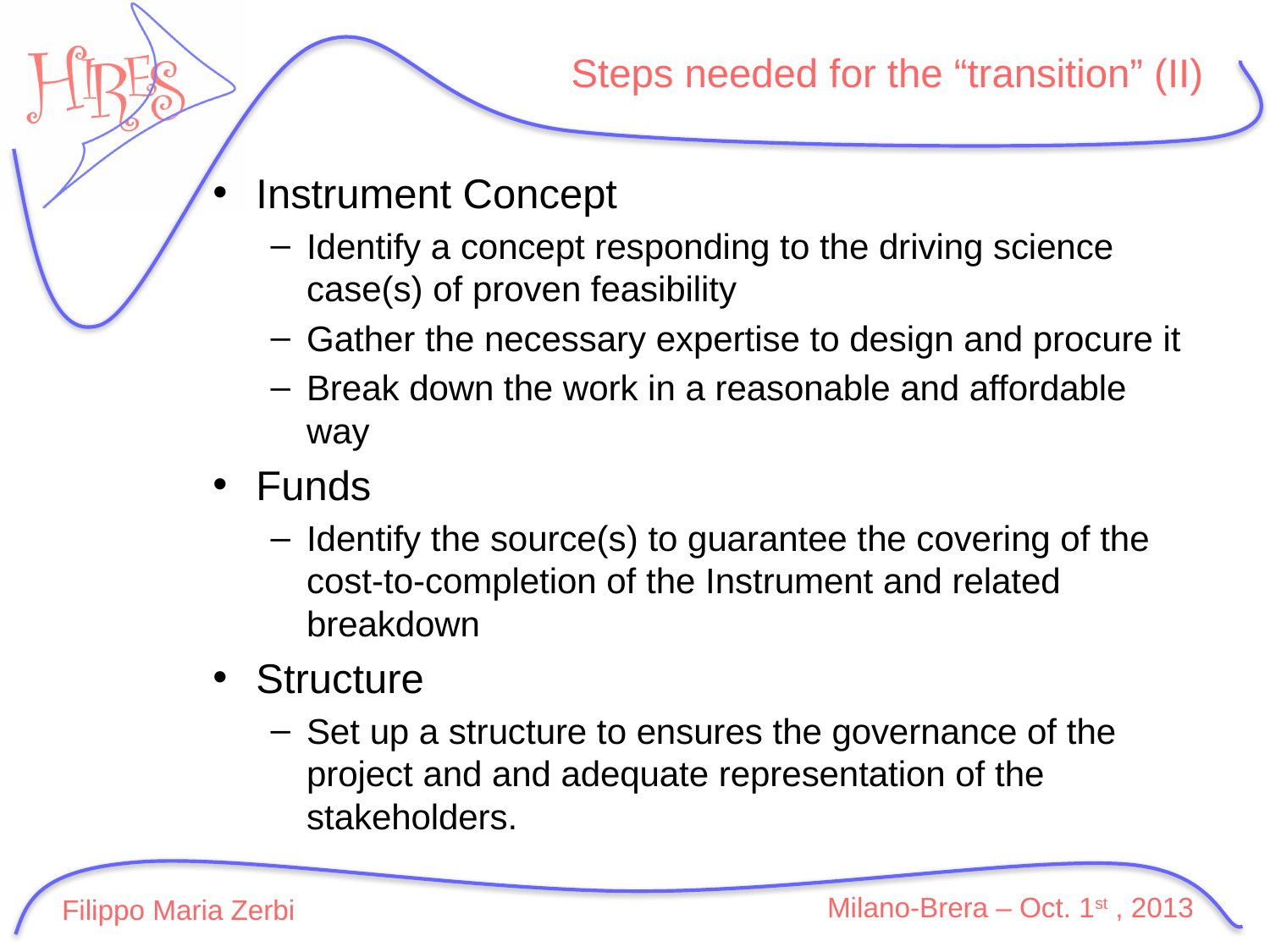

# Steps needed for the “transition” (II)
Instrument Concept
Identify a concept responding to the driving science case(s) of proven feasibility
Gather the necessary expertise to design and procure it
Break down the work in a reasonable and affordable way
Funds
Identify the source(s) to guarantee the covering of the cost-to-completion of the Instrument and related breakdown
Structure
Set up a structure to ensures the governance of the project and and adequate representation of the stakeholders.